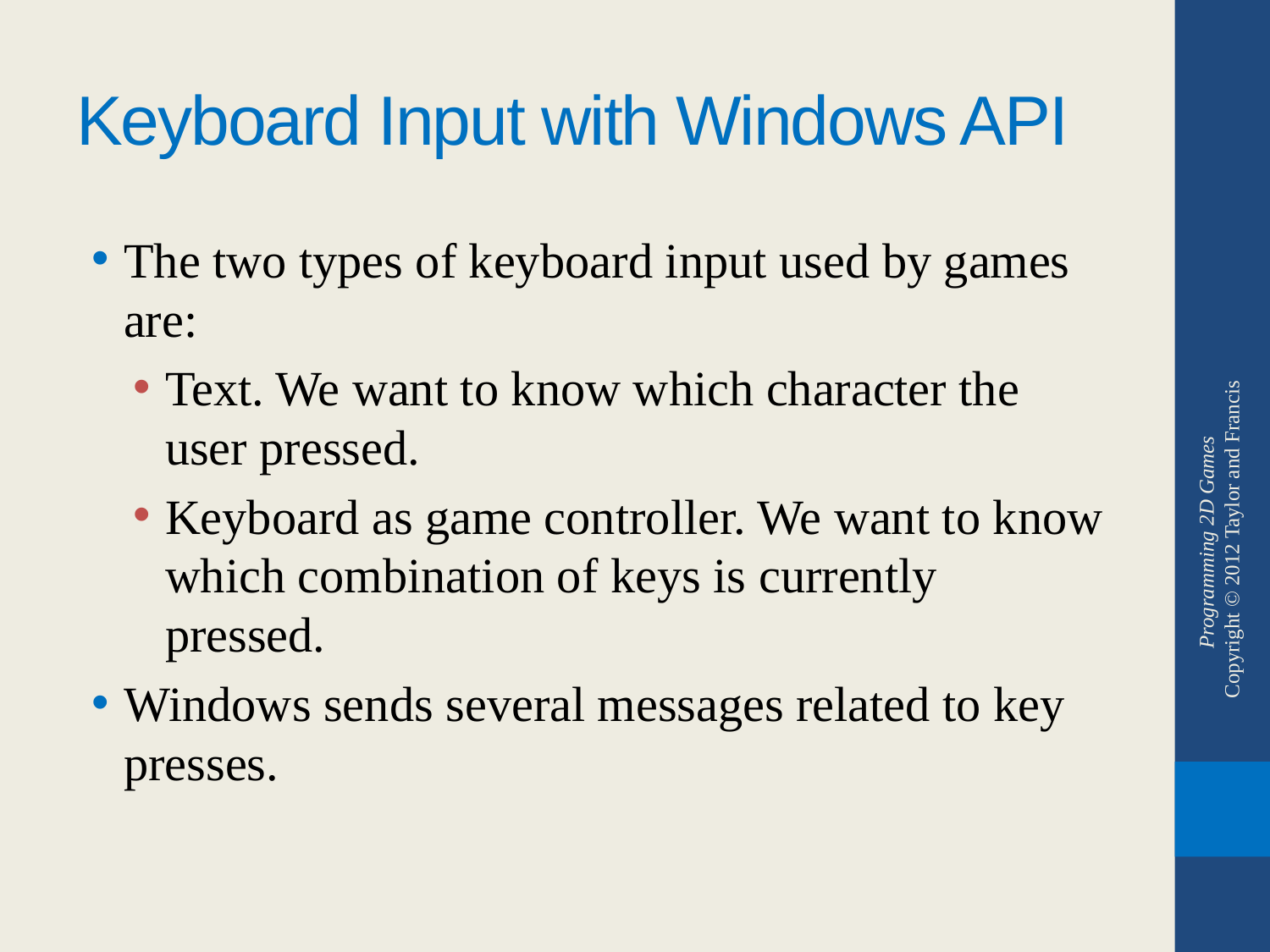

# Keyboard Input with Windows API
The two types of keyboard input used by games are:
Text. We want to know which character the user pressed.
Keyboard as game controller. We want to know which combination of keys is currently pressed.
Windows sends several messages related to key presses.

Programming 2D Games
Copyright © 2012 Taylor and Francis